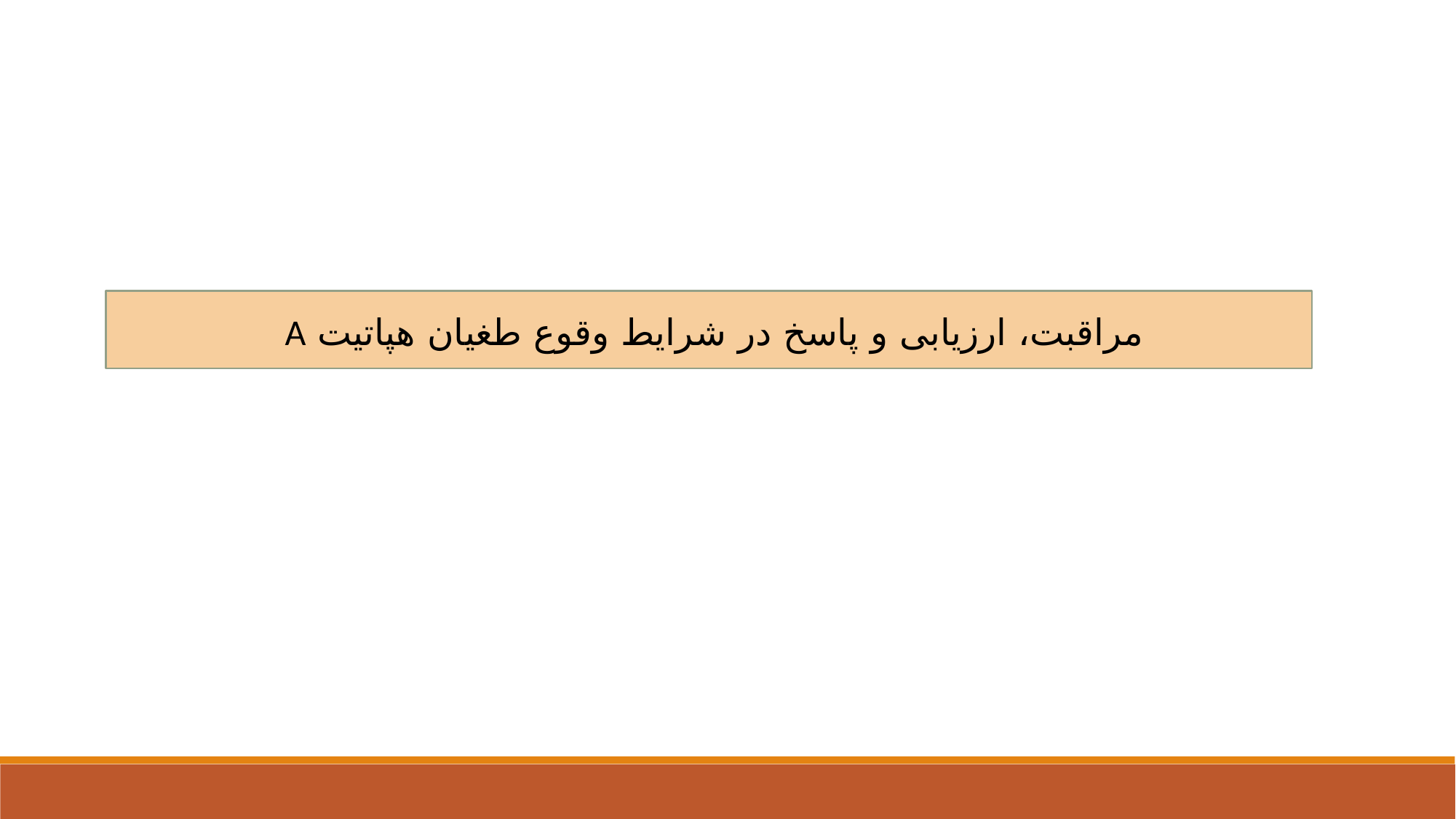

مراقبت، ارزیابی و پاسخ در شرایط وقوع طغیان هپاتیت A